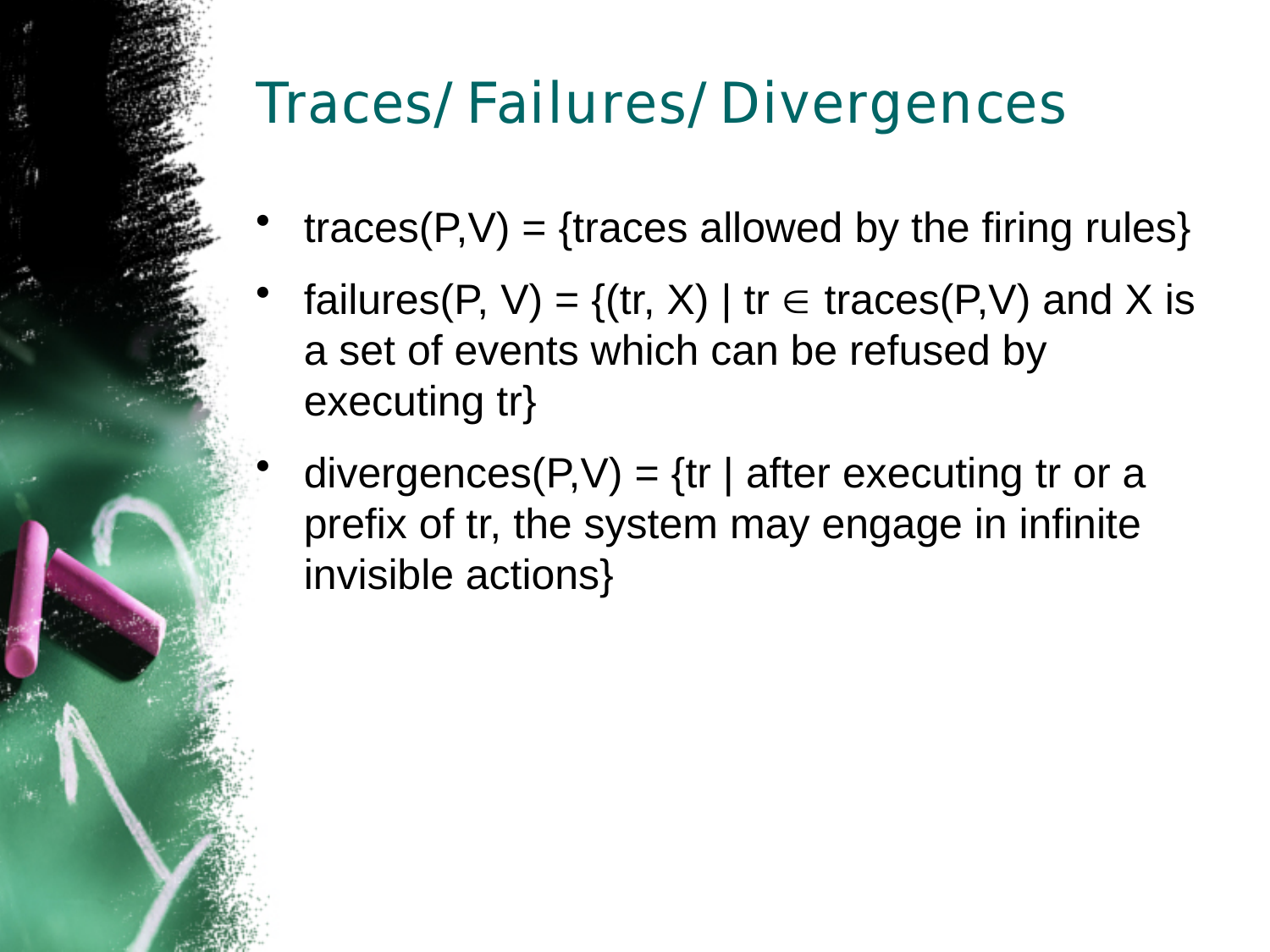

# Traces/Failures/Divergences
traces(P,V) = {traces allowed by the firing rules}
failures(P, V) = {(tr, X) | tr ∈ traces(P,V) and X is a set of events which can be refused by executing tr}
divergences(P,V) = {tr | after executing tr or a prefix of tr, the system may engage in infinite invisible actions}